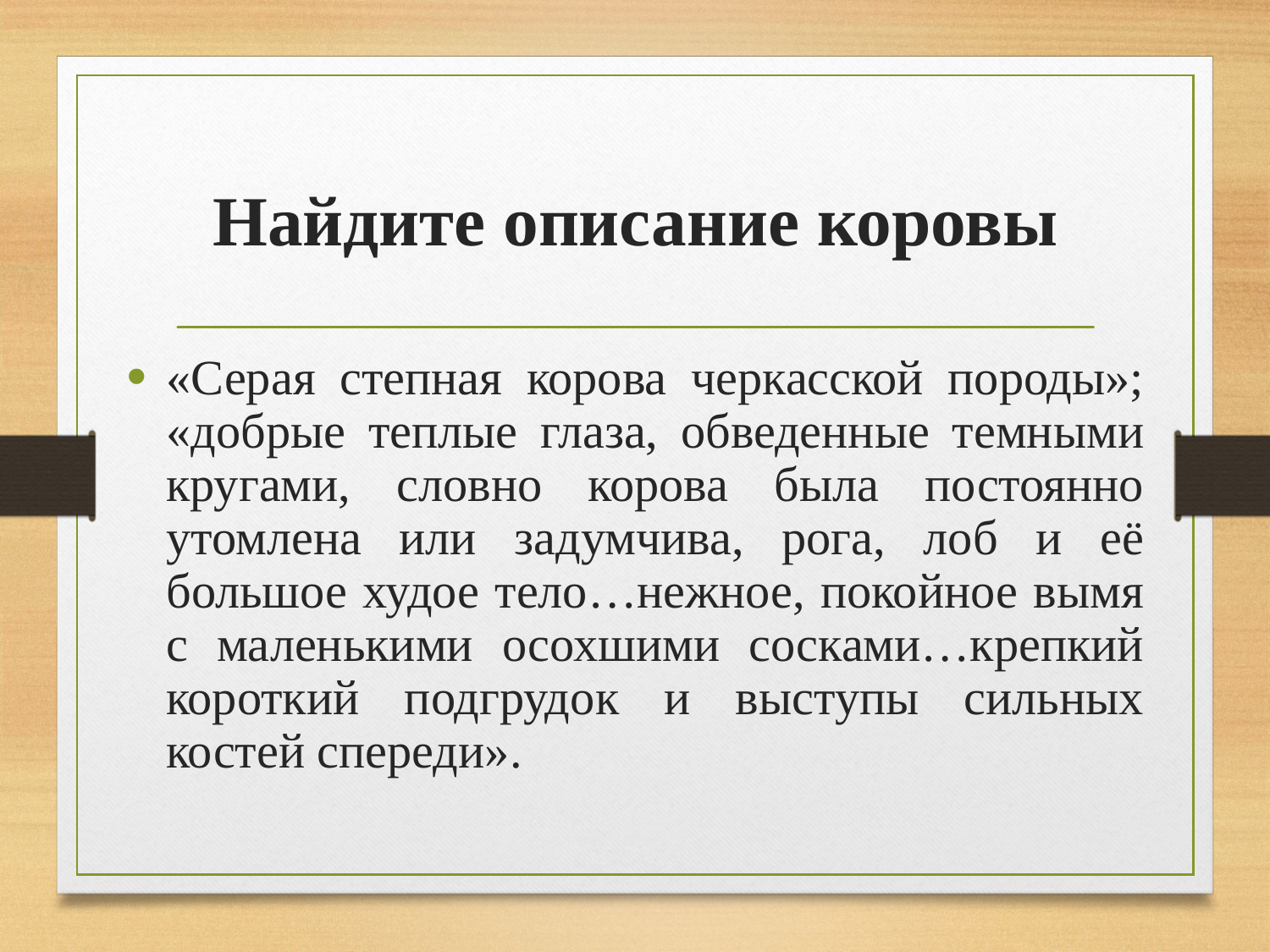

# Найдите описание коровы
«Серая степная корова черкасской породы»; «добрые теплые глаза, обведенные темными кругами, словно корова была постоянно утомлена или задумчива, рога, лоб и её большое худое тело…нежное, покойное вымя с маленькими осохшими сосками…крепкий короткий подгрудок и выступы сильных костей спереди».